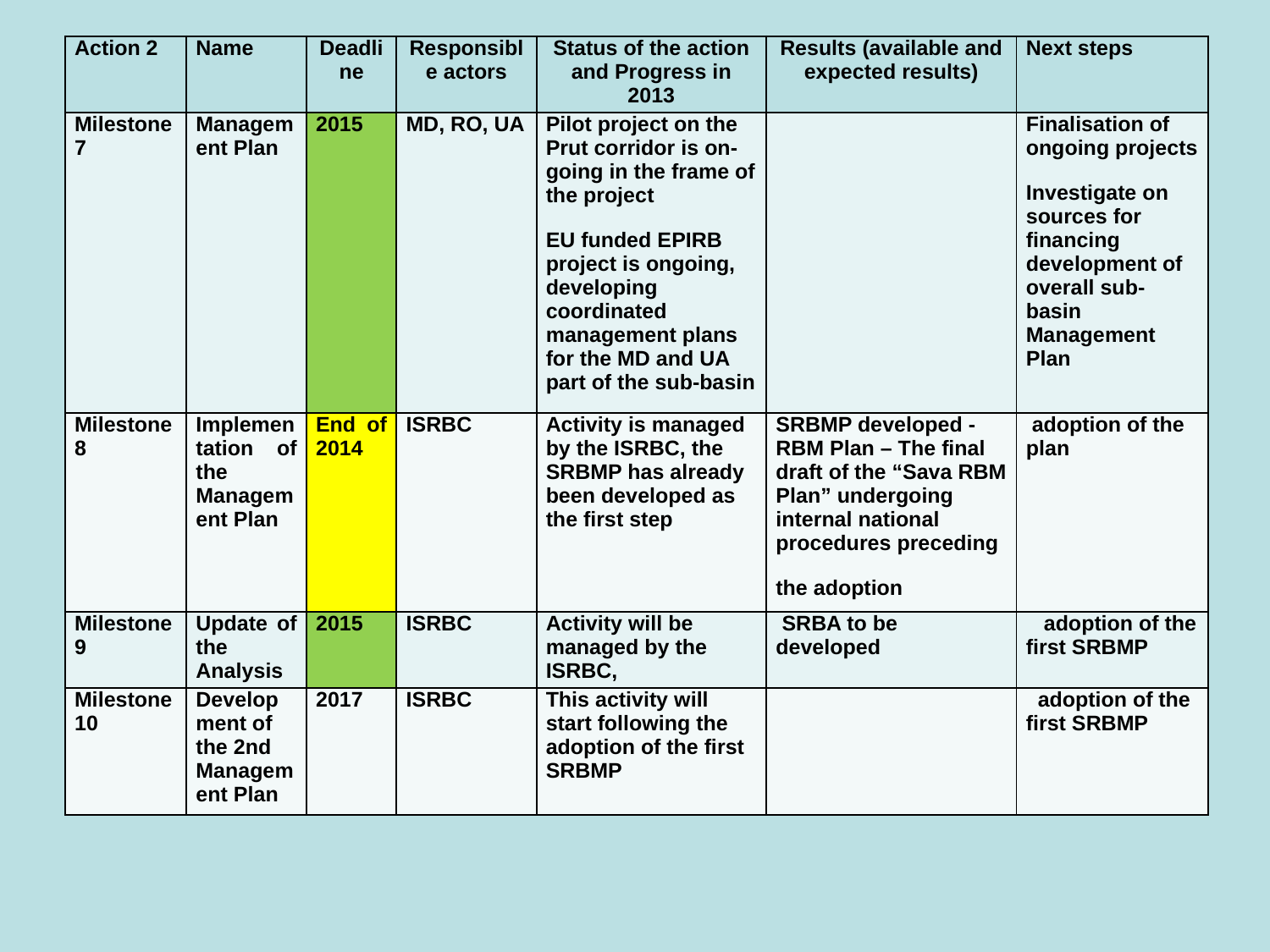

| Action 2 | Name | Deadline | Responsible actors | Status of the action and Progress in 2013 | Results (available and expected results) | Next steps |
| --- | --- | --- | --- | --- | --- | --- |
| Milestone 7 | Management Plan | 2015 | MD, RO, UA | Pilot project on the Prut corridor is on-going in the frame of the project EU funded EPIRB project is ongoing, developing coordinated management plans for the MD and UA part of the sub-basin |  | Finalisation of ongoing projects Investigate on sources for financing development of overall sub-basin Management Plan |
| Milestone 8 | Implementation of the Management Plan | End of 2014 | ISRBC | Activity is managed by the ISRBC, the SRBMP has already been developed as the first step | SRBMP developed - RBM Plan – The final draft of the “Sava RBM Plan” undergoing internal national procedures preceding the adoption | adoption of the plan |
| Milestone 9 | Update of the Analysis | 2015 | ISRBC | Activity will be managed by the ISRBC, | SRBA to be developed | adoption of the first SRBMP |
| Milestone 10 | Development of the 2nd Management Plan | 2017 | ISRBC | This activity will start following the adoption of the first SRBMP |  | adoption of the first SRBMP |
#